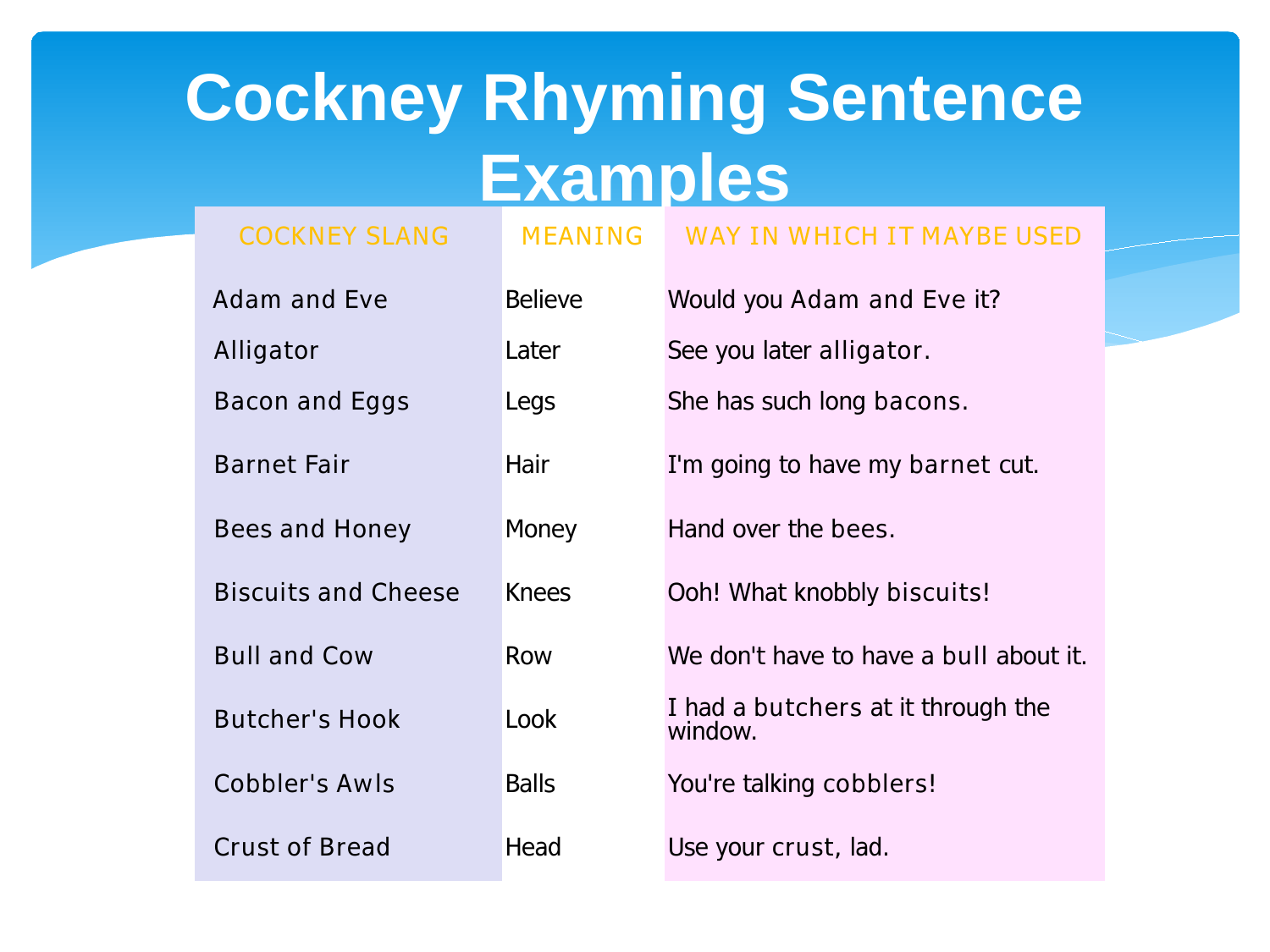

# Cockney Rhyming Sentence Examples
| COCKNEY SLANG | MEANING | WAY IN WHICH IT MAYBE USED |
| --- | --- | --- |
| Adam and Eve | Believe | Would you Adam and Eve it? |
| Alligator | Later | See you later alligator. |
| Bacon and Eggs | Legs | She has such long bacons. |
| Barnet Fair | Hair | I'm going to have my barnet cut. |
| Bees and Honey | Money | Hand over the bees. |
| Biscuits and Cheese | Knees | Ooh! What knobbly biscuits! |
| Bull and Cow | Row | We don't have to have a bull about it. |
| Butcher's Hook | Look | I had a butchers at it through the window. |
| Cobbler's Awls | Balls | You're talking cobblers! |
| Crust of Bread | Head | Use your crust, lad. |